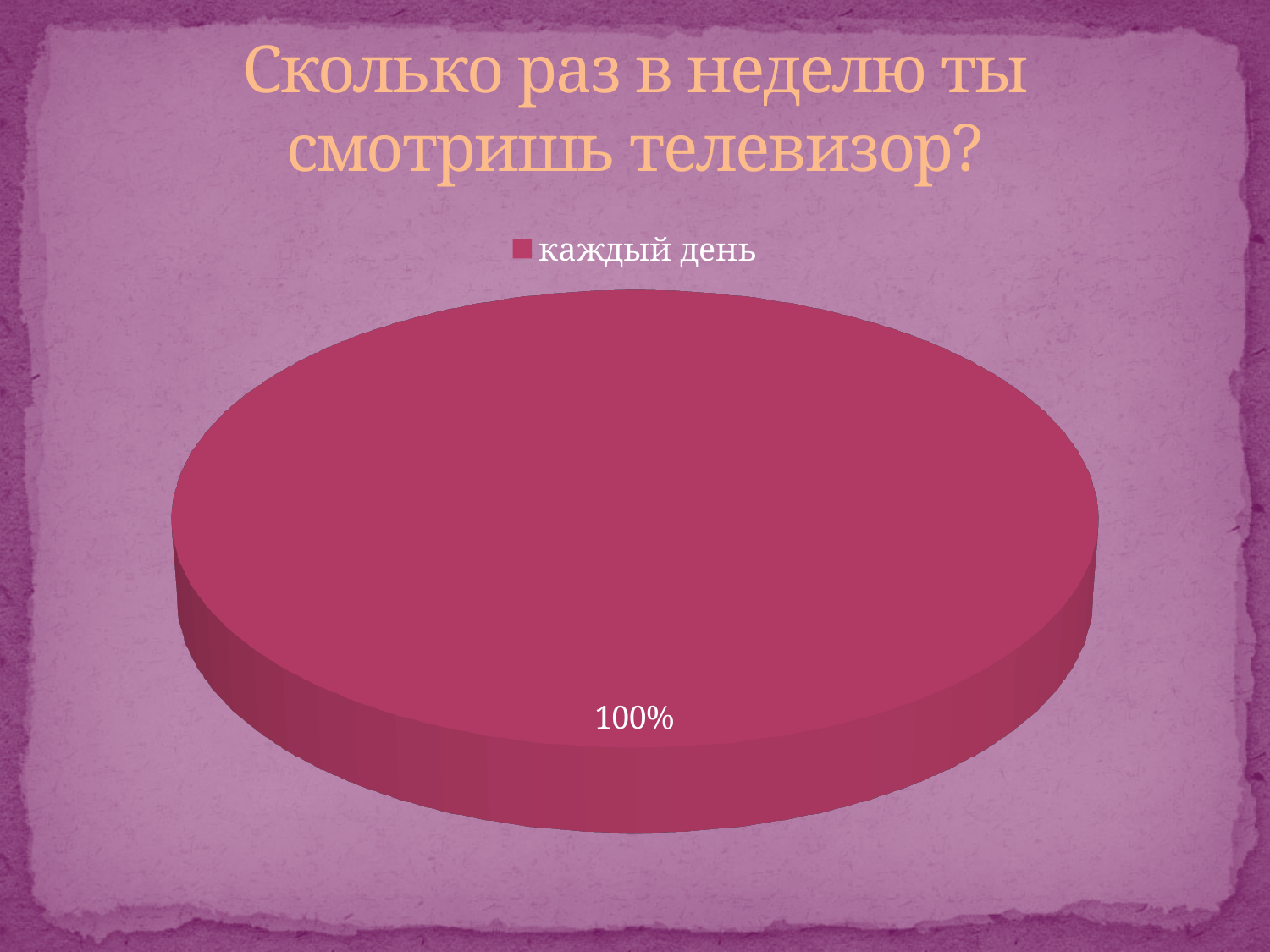

# Сколько раз в неделю ты смотришь телевизор?

[unsupported chart]